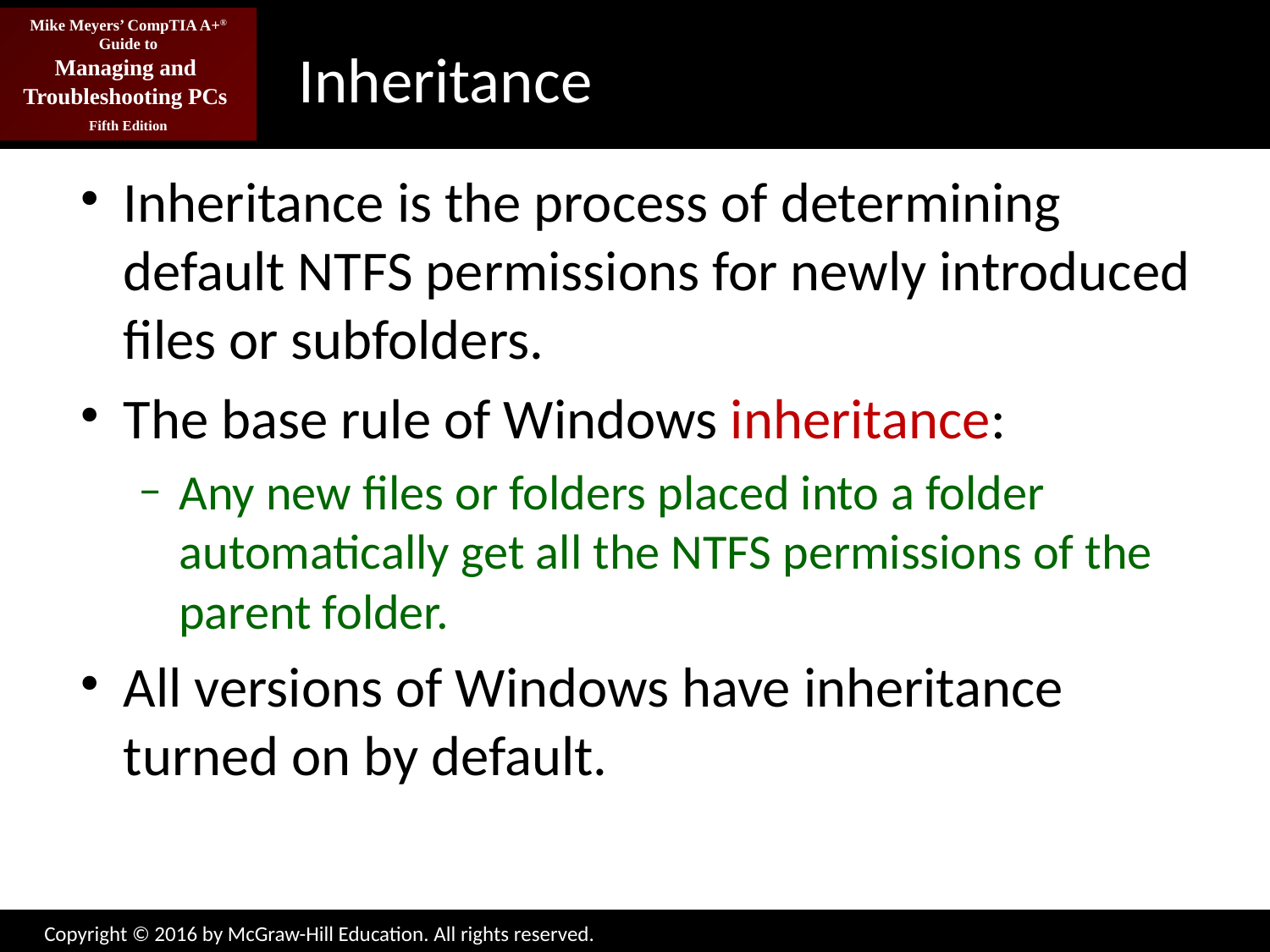

# Inheritance
Inheritance is the process of determining default NTFS permissions for newly introduced files or subfolders.
The base rule of Windows inheritance:
Any new files or folders placed into a folder automatically get all the NTFS permissions of the parent folder.
All versions of Windows have inheritance turned on by default.